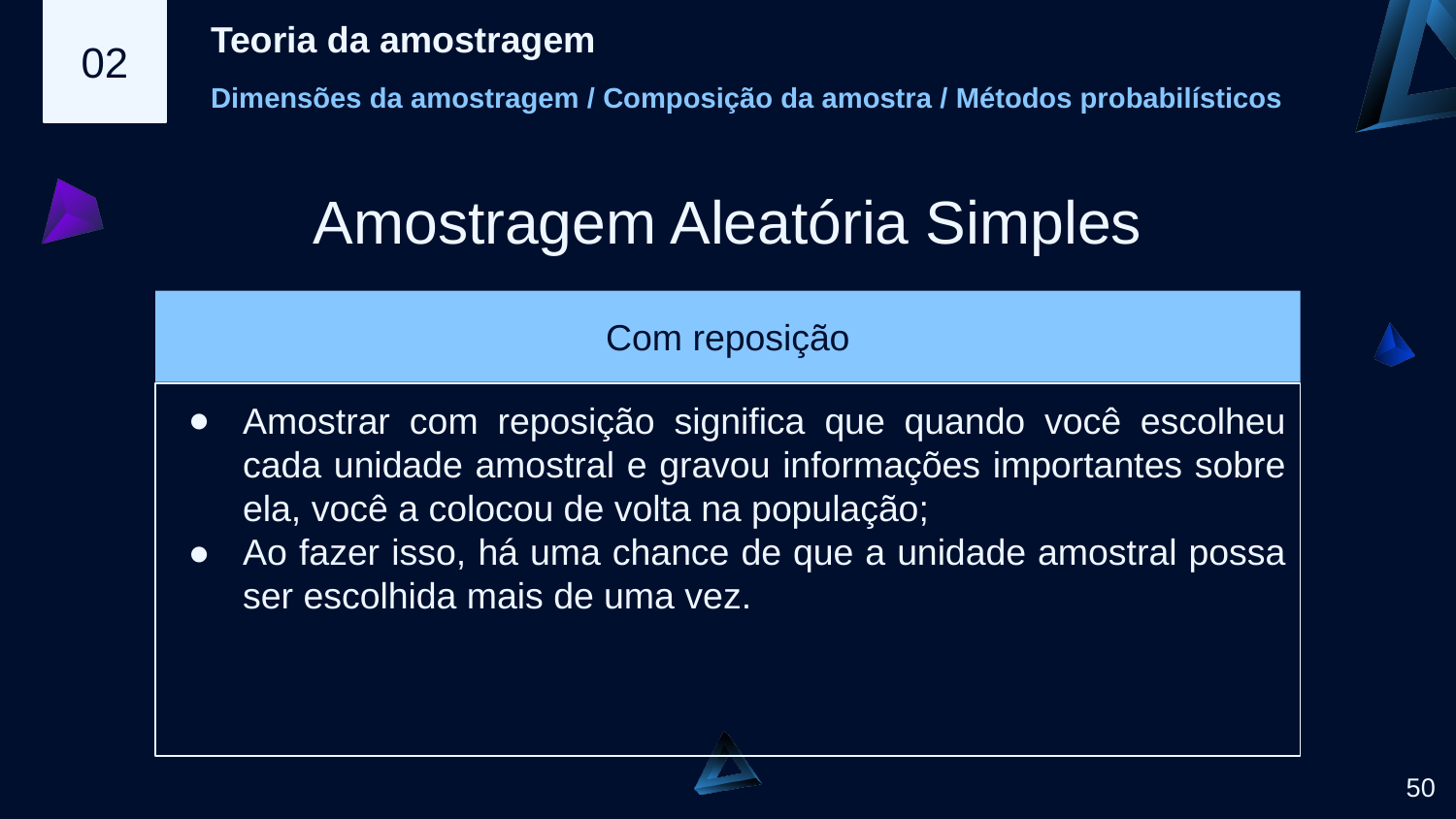

02
Teoria da amostragem
Dimensões da amostragem / Composição da amostra / Métodos probabilísticos
Amostragem Aleatória Simples
# Com reposição
Amostrar com reposição significa que quando você escolheu cada unidade amostral e gravou informações importantes sobre ela, você a colocou de volta na população;
Ao fazer isso, há uma chance de que a unidade amostral possa ser escolhida mais de uma vez.
50